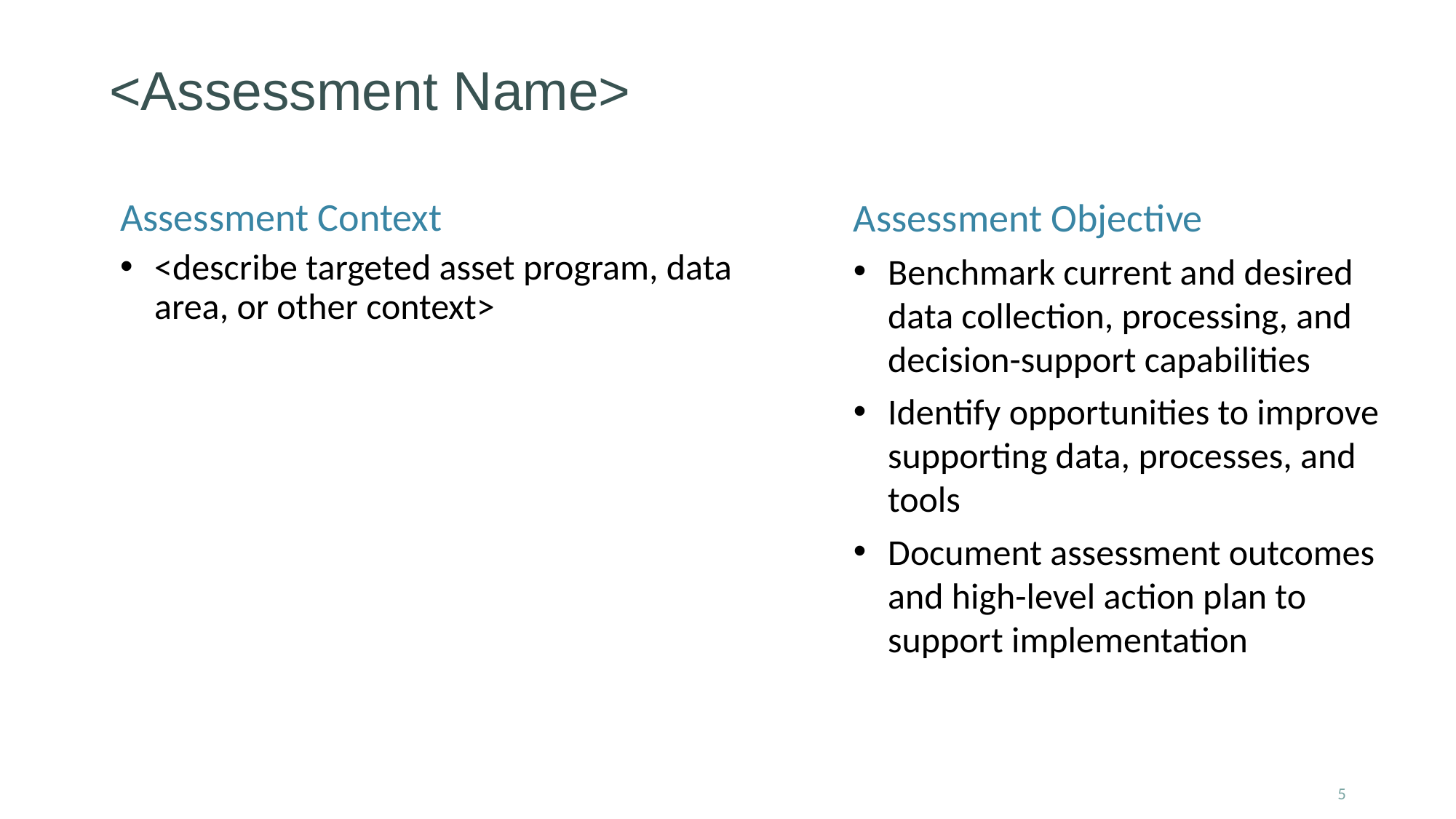

# <Assessment Name>
Assessment Objective
Benchmark current and desired data collection, processing, and decision-support capabilities
Identify opportunities to improve supporting data, processes, and tools
Document assessment outcomes and high-level action plan to support implementation
Assessment Context
<describe targeted asset program, data area, or other context>